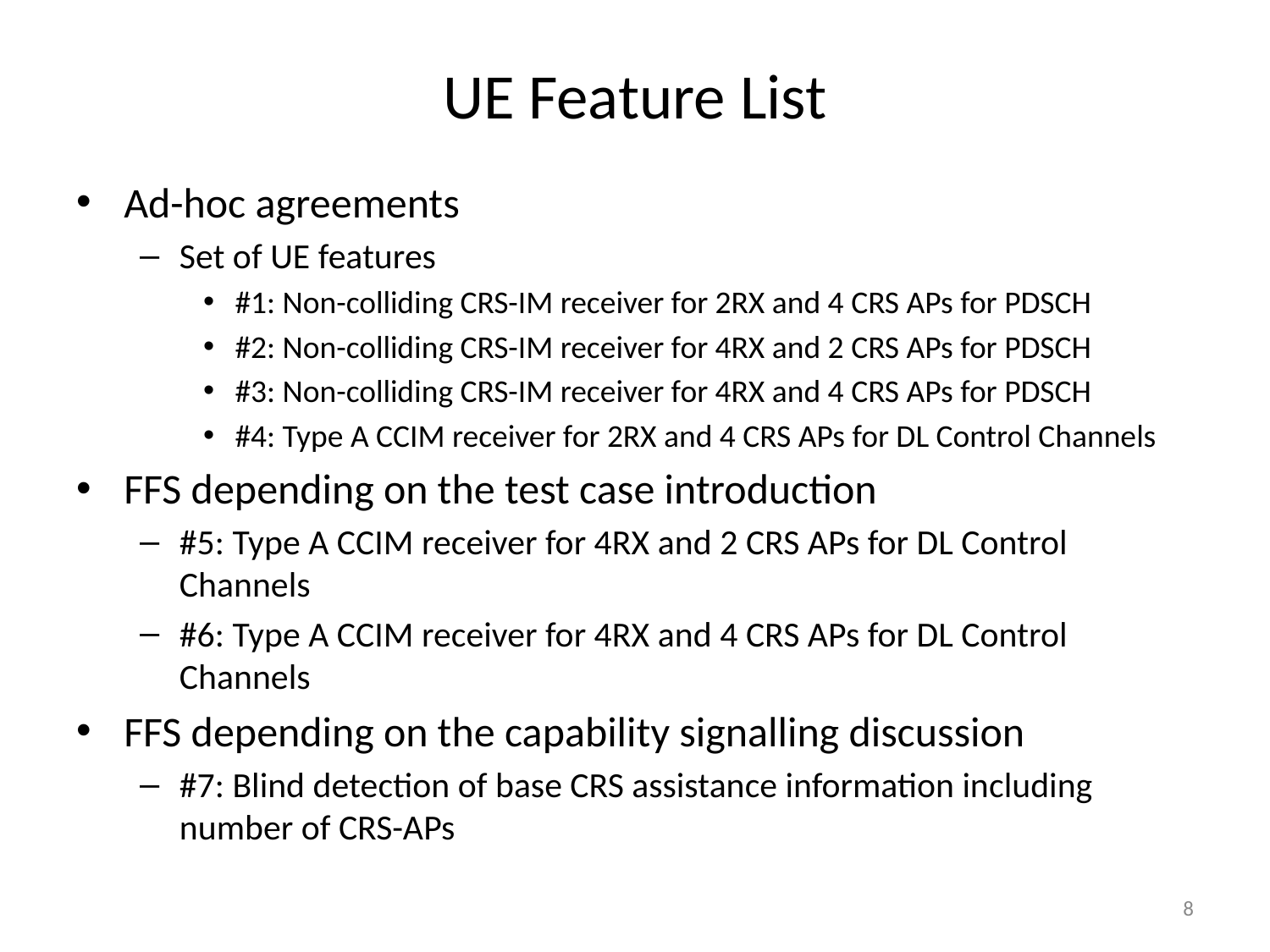

# UE Feature List
Ad-hoc agreements
Set of UE features
#1: Non-colliding CRS-IM receiver for 2RX and 4 CRS APs for PDSCH
#2: Non-colliding CRS-IM receiver for 4RX and 2 CRS APs for PDSCH
#3: Non-colliding CRS-IM receiver for 4RX and 4 CRS APs for PDSCH
#4: Type A CCIM receiver for 2RX and 4 CRS APs for DL Control Channels
FFS depending on the test case introduction
#5: Type A CCIM receiver for 4RX and 2 CRS APs for DL Control Channels
#6: Type A CCIM receiver for 4RX and 4 CRS APs for DL Control Channels
FFS depending on the capability signalling discussion
#7: Blind detection of base CRS assistance information including number of CRS-APs

8